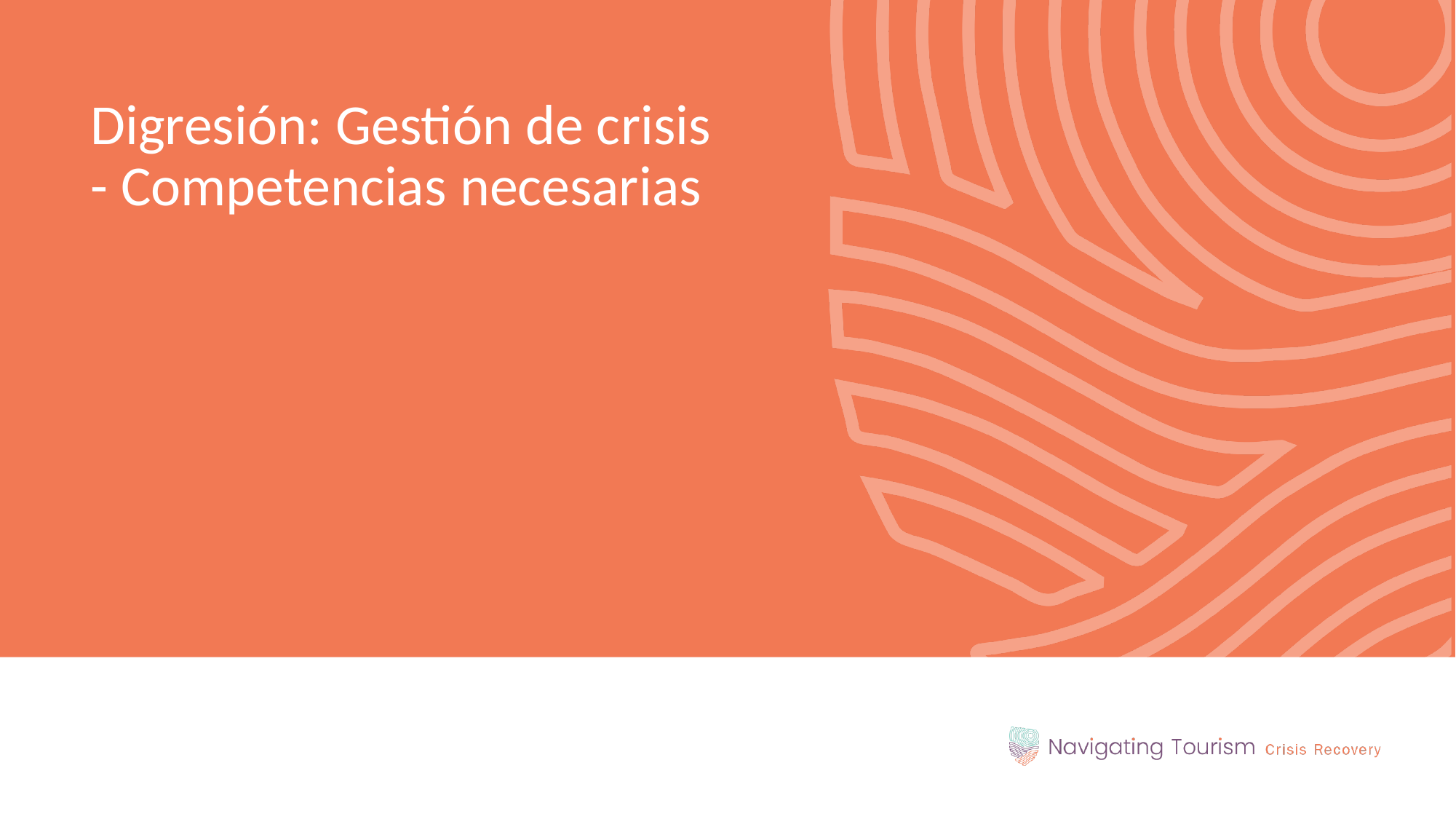

Digresión: Gestión de crisis - Competencias necesarias